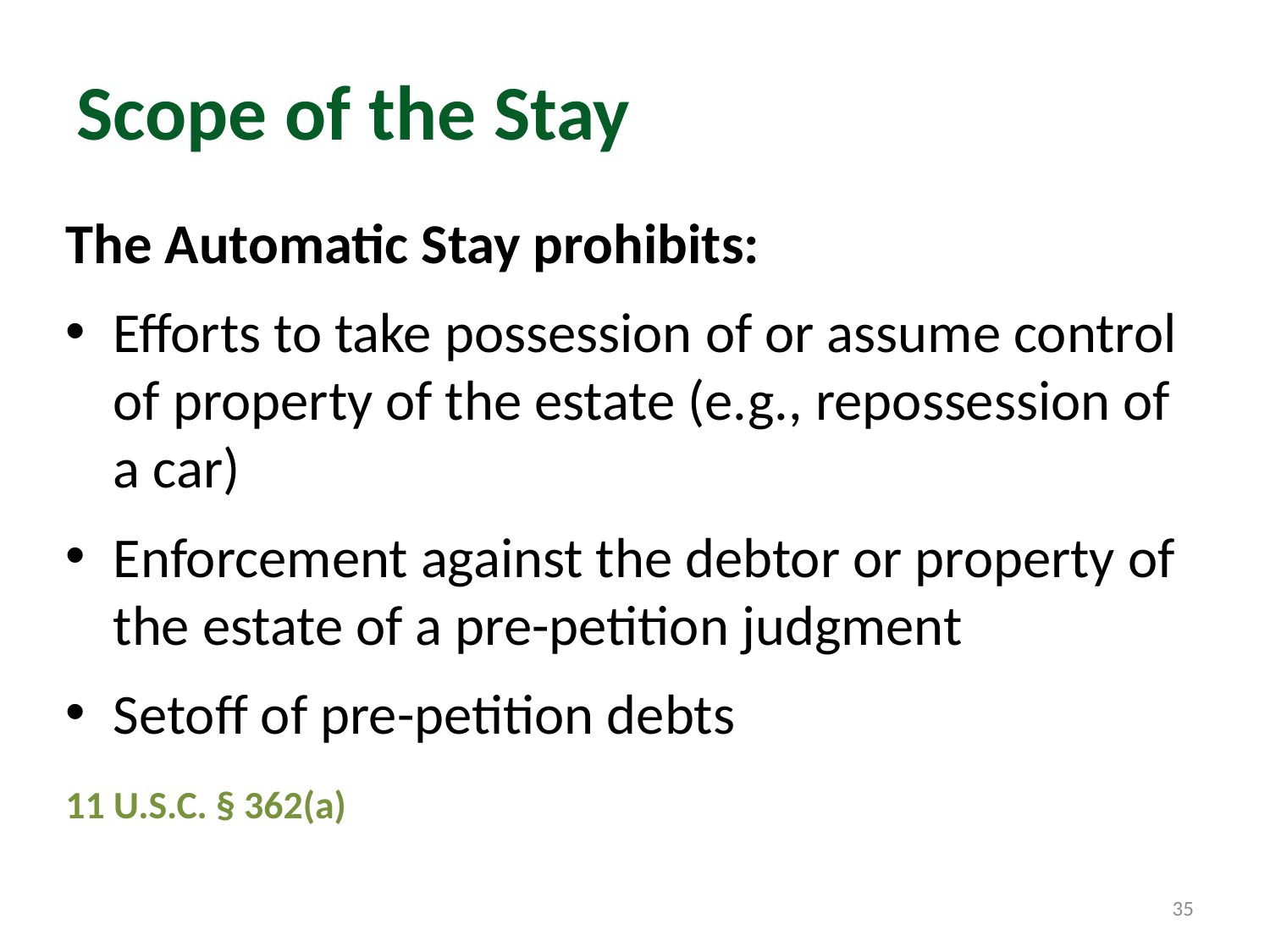

# Scope of the Stay
The Automatic Stay prohibits:
Efforts to take possession of or assume control of property of the estate (e.g., repossession of a car)
Enforcement against the debtor or property of the estate of a pre-petition judgment
Setoff of pre-petition debts
11 U.S.C. § 362(a)
35